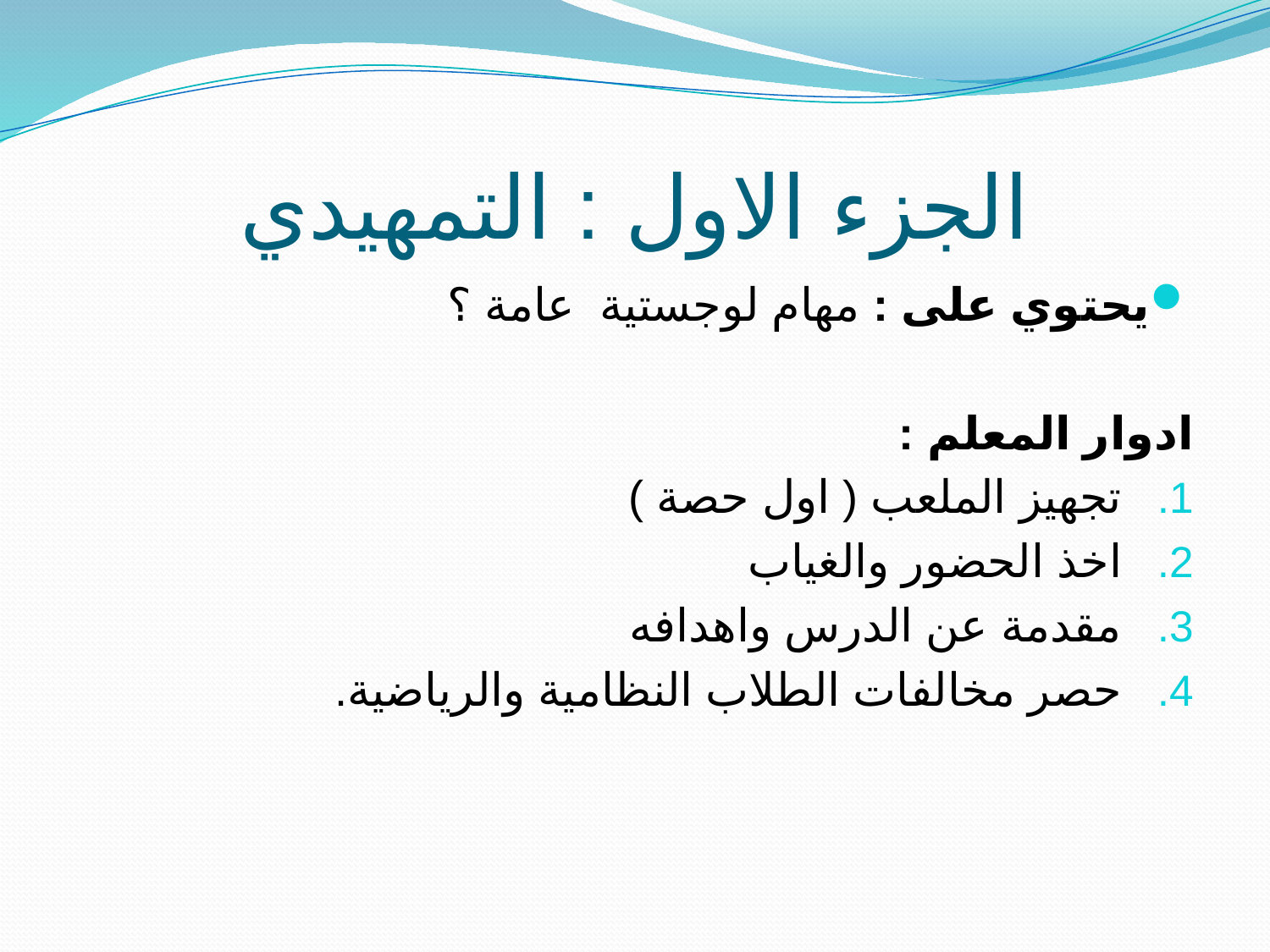

# الجزء الاول : التمهيدي
يحتوي على : مهام لوجستية  عامة ؟

ادوار المعلم :
تجهيز الملعب ( اول حصة )
اخذ الحضور والغياب
مقدمة عن الدرس واهدافه
حصر مخالفات الطلاب النظامية والرياضية.